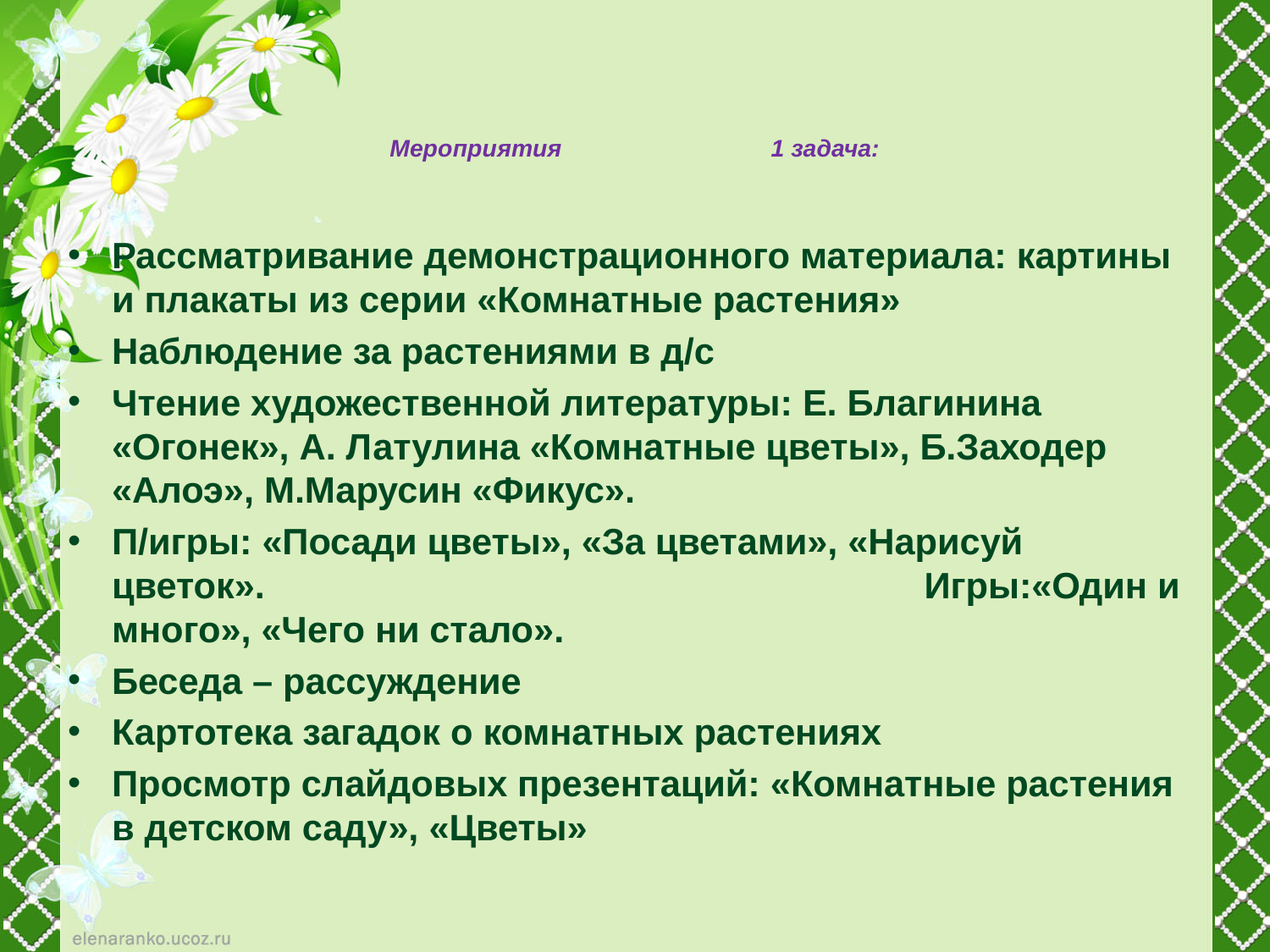

# Мероприятия                               1 задача:
Рассматривание демонстрационного материала: картины и плакаты из серии «Комнатные растения»
Наблюдение за растениями в д/с
Чтение художественной литературы: Е. Благинина «Огонек», А. Латулина «Комнатные цветы», Б.Заходер «Алоэ», М.Марусин «Фикус».
П/игры: «Посади цветы», «За цветами», «Нарисуй цветок».                                                                 Игры:«Один и много», «Чего ни стало».
Беседа – рассуждение
Картотека загадок о комнатных растениях
Просмотр слайдовых презентаций: «Комнатные растения в детском саду», «Цветы»